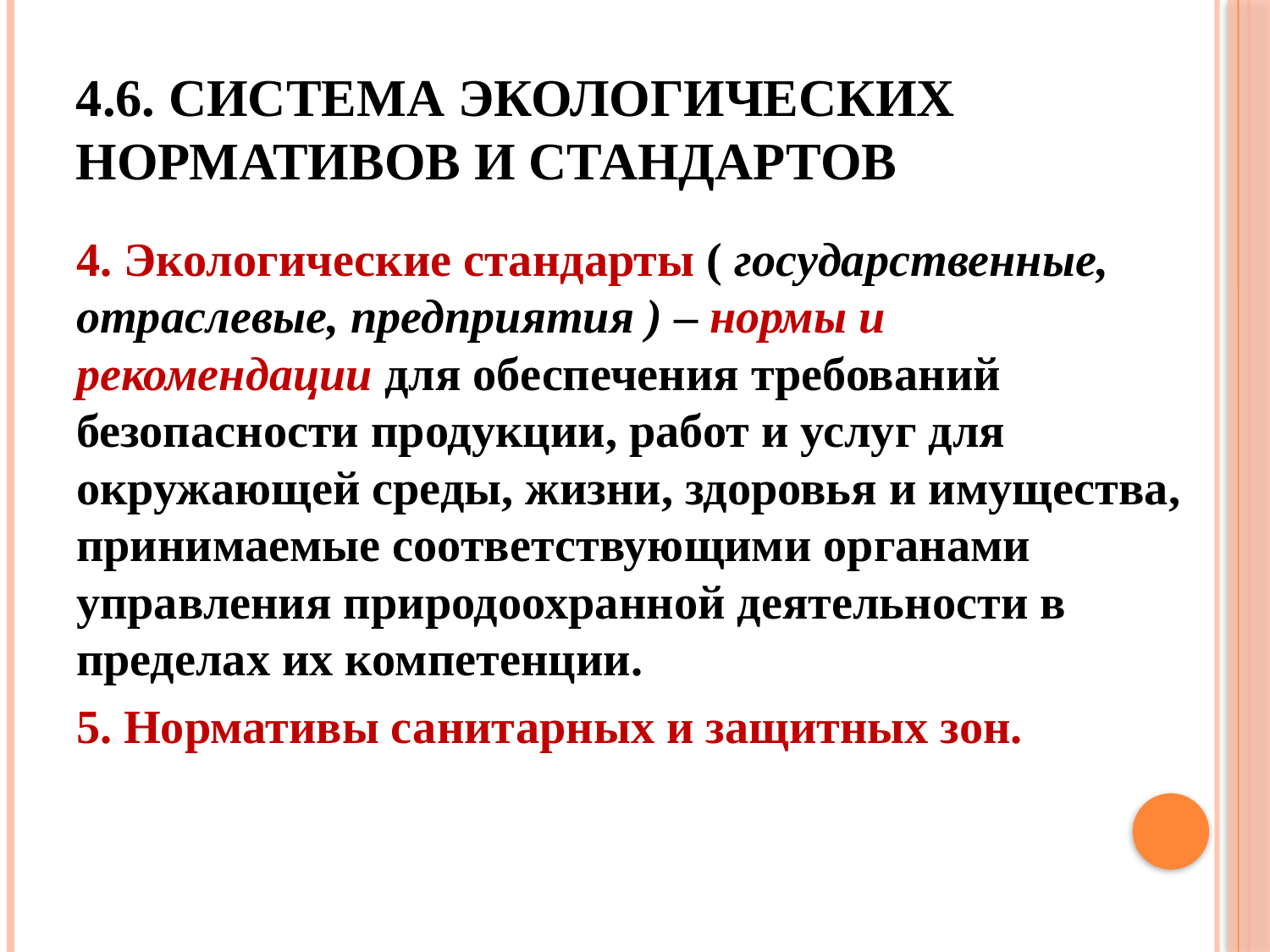

# 4.6. система экологических нормативов и стандартов
4. Экологические стандарты ( государственные, отраслевые, предприятия ) – нормы и рекомендации для обеспечения требований безопасности продукции, работ и услуг для окружающей среды, жизни, здоровья и имущества, принимаемые соответствующими органами управления природоохранной деятельности в пределах их компетенции.
5. Нормативы санитарных и защитных зон.